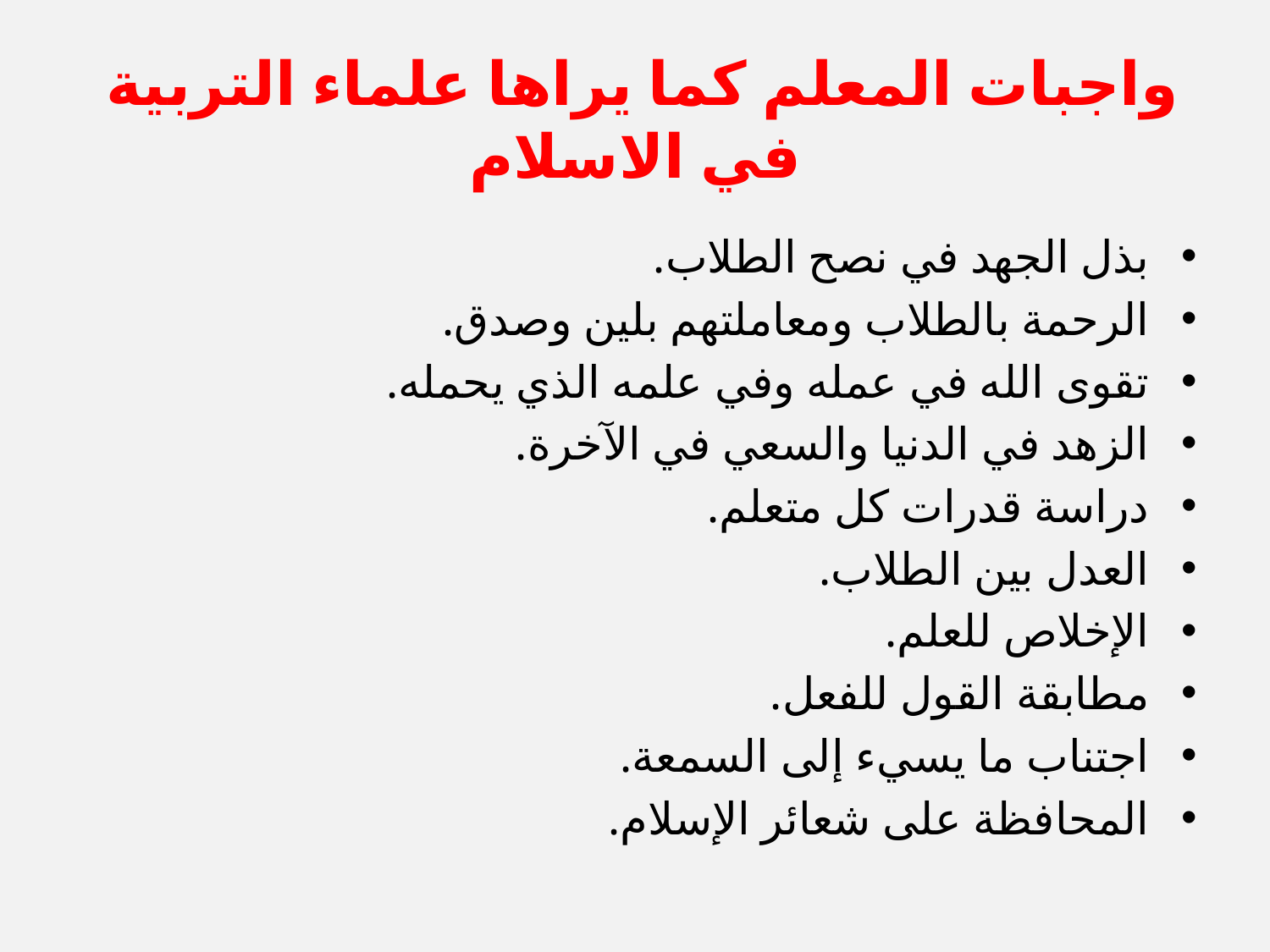

# واجبات المعلم كما يراها علماء التربية  في الاسلام
بذل الجهد في نصح الطلاب.
الرحمة بالطلاب ومعاملتهم بلين وصدق.
تقوى الله في عمله وفي علمه الذي يحمله.
الزهد في الدنيا والسعي في الآخرة.
دراسة قدرات كل متعلم.
العدل بين الطلاب.
الإخلاص للعلم.
مطابقة القول للفعل.
اجتناب ما يسيء إلى السمعة.
المحافظة على شعائر الإسلام.